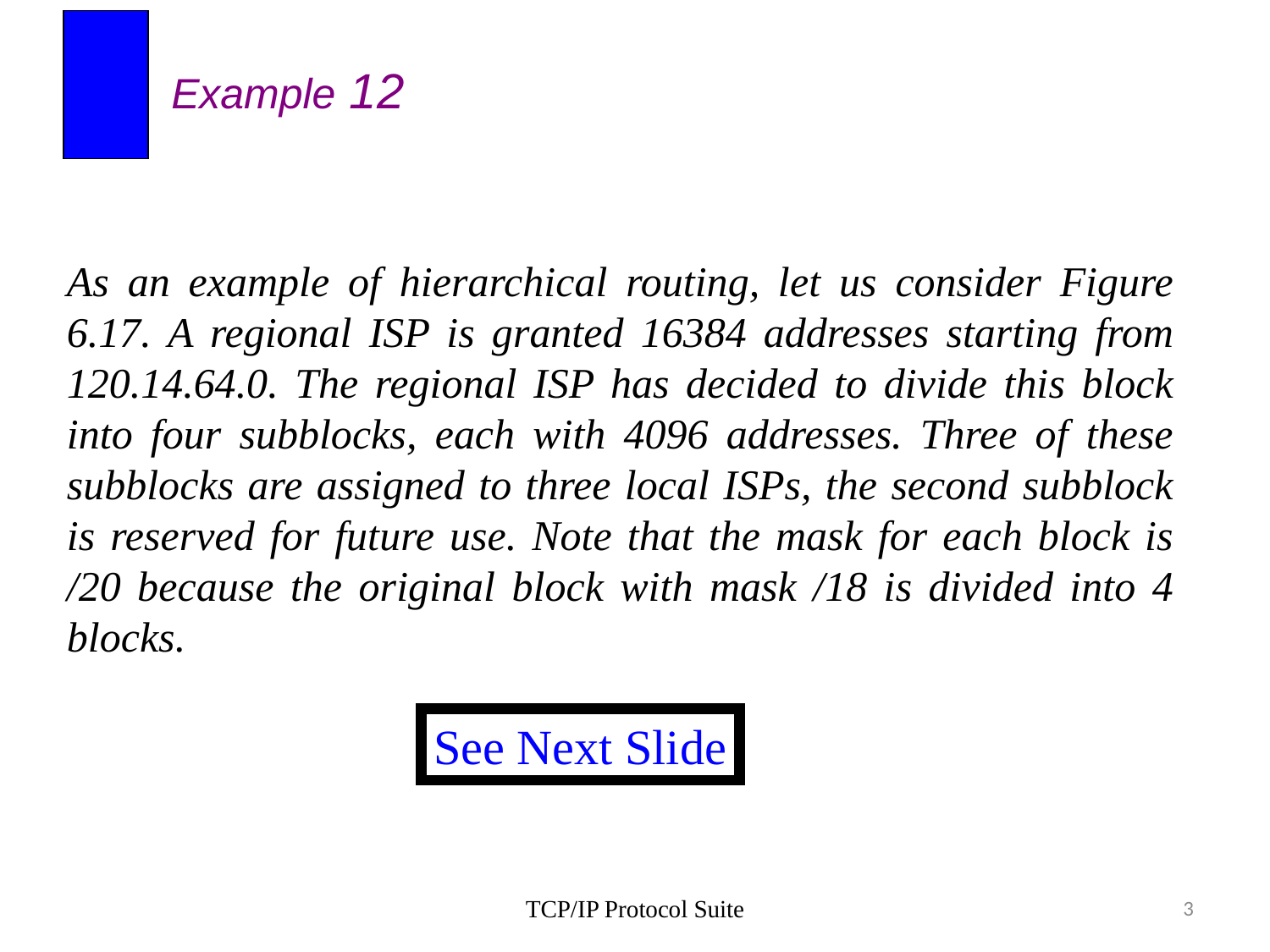

Example 12
As an example of hierarchical routing, let us consider Figure 6.17. A regional ISP is granted 16384 addresses starting from 120.14.64.0. The regional ISP has decided to divide this block into four subblocks, each with 4096 addresses. Three of these subblocks are assigned to three local ISPs, the second subblock is reserved for future use. Note that the mask for each block is /20 because the original block with mask /18 is divided into 4 blocks.
See Next Slide
TCP/IP Protocol Suite
3